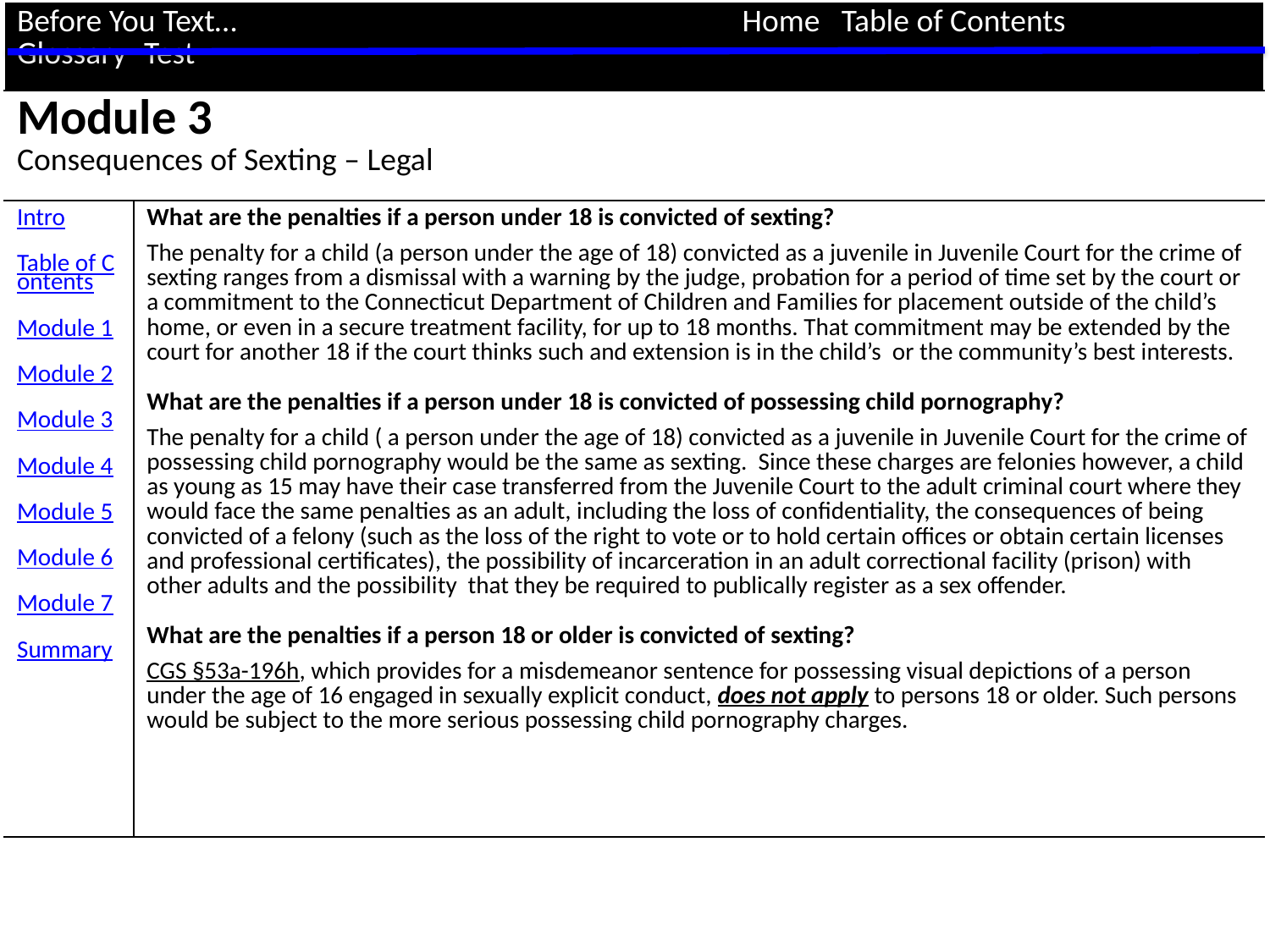

| Before You Text… Home Table of Contents Glossary Test |  |
| --- | --- |
| Module 3 Consequences of Sexting – Legal |  |
| Intro Table of Contents Module 1 Module 2 Module 3 Module 4 Module 5 Module 6 Module 7 Summary | What are the penalties if a person under 18 is convicted of sexting? The penalty for a child (a person under the age of 18) convicted as a juvenile in Juvenile Court for the crime of sexting ranges from a dismissal with a warning by the judge, probation for a period of time set by the court or a commitment to the Connecticut Department of Children and Families for placement outside of the child’s home, or even in a secure treatment facility, for up to 18 months. That commitment may be extended by the court for another 18 if the court thinks such and extension is in the child’s or the community’s best interests. What are the penalties if a person under 18 is convicted of possessing child pornography? The penalty for a child ( a person under the age of 18) convicted as a juvenile in Juvenile Court for the crime of possessing child pornography would be the same as sexting. Since these charges are felonies however, a child as young as 15 may have their case transferred from the Juvenile Court to the adult criminal court where they would face the same penalties as an adult, including the loss of confidentiality, the consequences of being convicted of a felony (such as the loss of the right to vote or to hold certain offices or obtain certain licenses and professional certificates), the possibility of incarceration in an adult correctional facility (prison) with other adults and the possibility that they be required to publically register as a sex offender. What are the penalties if a person 18 or older is convicted of sexting? CGS §53a-196h, which provides for a misdemeanor sentence for possessing visual depictions of a person under the age of 16 engaged in sexually explicit conduct, does not apply to persons 18 or older. Such persons would be subject to the more serious possessing child pornography charges. |